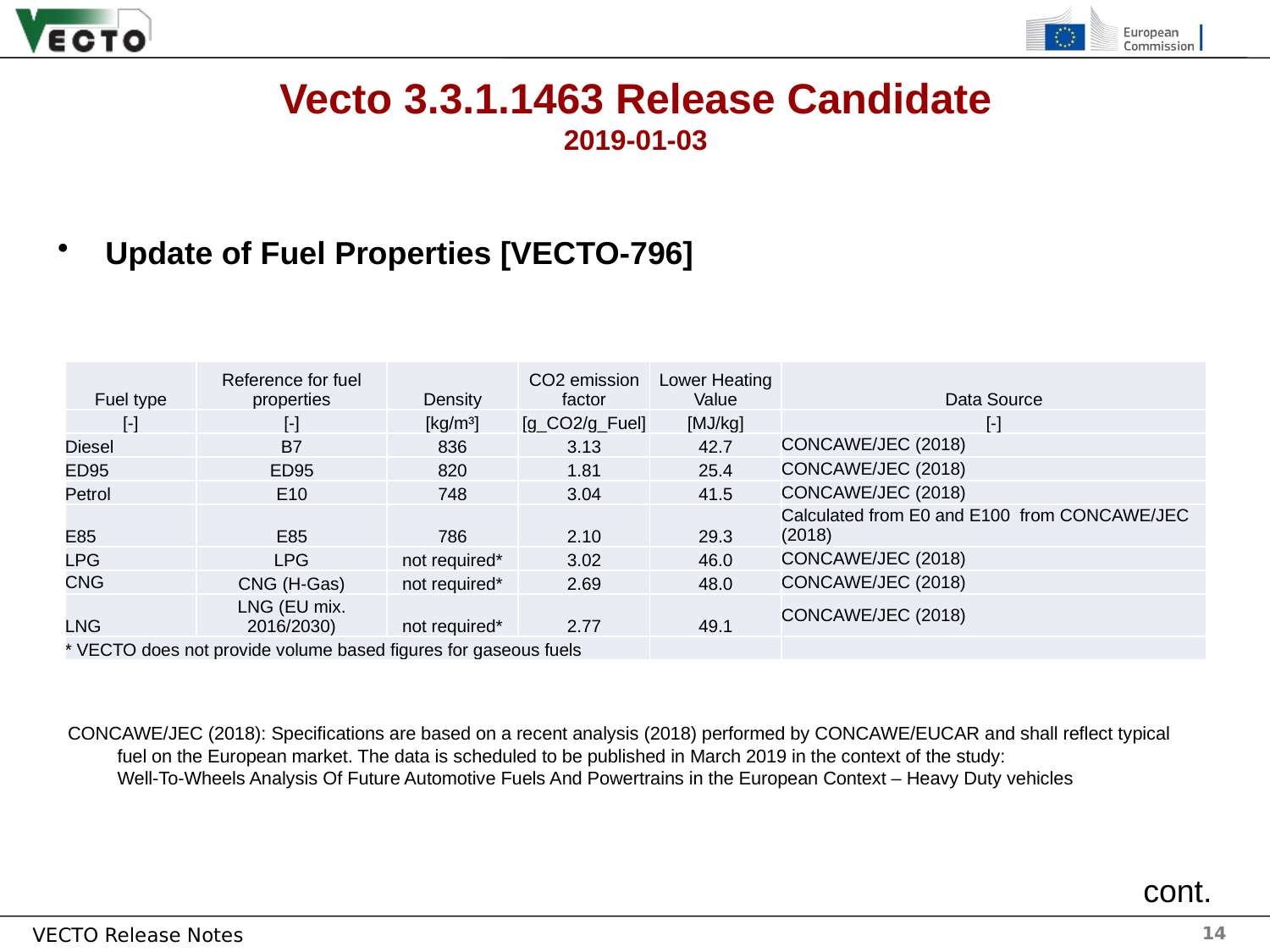

# Vecto 3.3.1.1463 Release Candidate 2019-01-03
Update of Fuel Properties [VECTO-796]
| Fuel type | Reference for fuel properties | Density | CO2 emission factor | Lower Heating Value | Data Source |
| --- | --- | --- | --- | --- | --- |
| [-] | [-] | [kg/m³] | [g\_CO2/g\_Fuel] | [MJ/kg] | [-] |
| Diesel | B7 | 836 | 3.13 | 42.7 | CONCAWE/JEC (2018) |
| ED95 | ED95 | 820 | 1.81 | 25.4 | CONCAWE/JEC (2018) |
| Petrol | E10 | 748 | 3.04 | 41.5 | CONCAWE/JEC (2018) |
| E85 | E85 | 786 | 2.10 | 29.3 | Calculated from E0 and E100 from CONCAWE/JEC (2018) |
| LPG | LPG | not required\* | 3.02 | 46.0 | CONCAWE/JEC (2018) |
| CNG | CNG (H-Gas) | not required\* | 2.69 | 48.0 | CONCAWE/JEC (2018) |
| LNG | LNG (EU mix. 2016/2030) | not required\* | 2.77 | 49.1 | CONCAWE/JEC (2018) |
| \* VECTO does not provide volume based figures for gaseous fuels |  |  |  |  |  |
CONCAWE/JEC (2018): Specifications are based on a recent analysis (2018) performed by CONCAWE/EUCAR and shall reflect typical fuel on the European market. The data is scheduled to be published in March 2019 in the context of the study:
Well-To-Wheels Analysis Of Future Automotive Fuels And Powertrains in the European Context – Heavy Duty vehicles
cont.